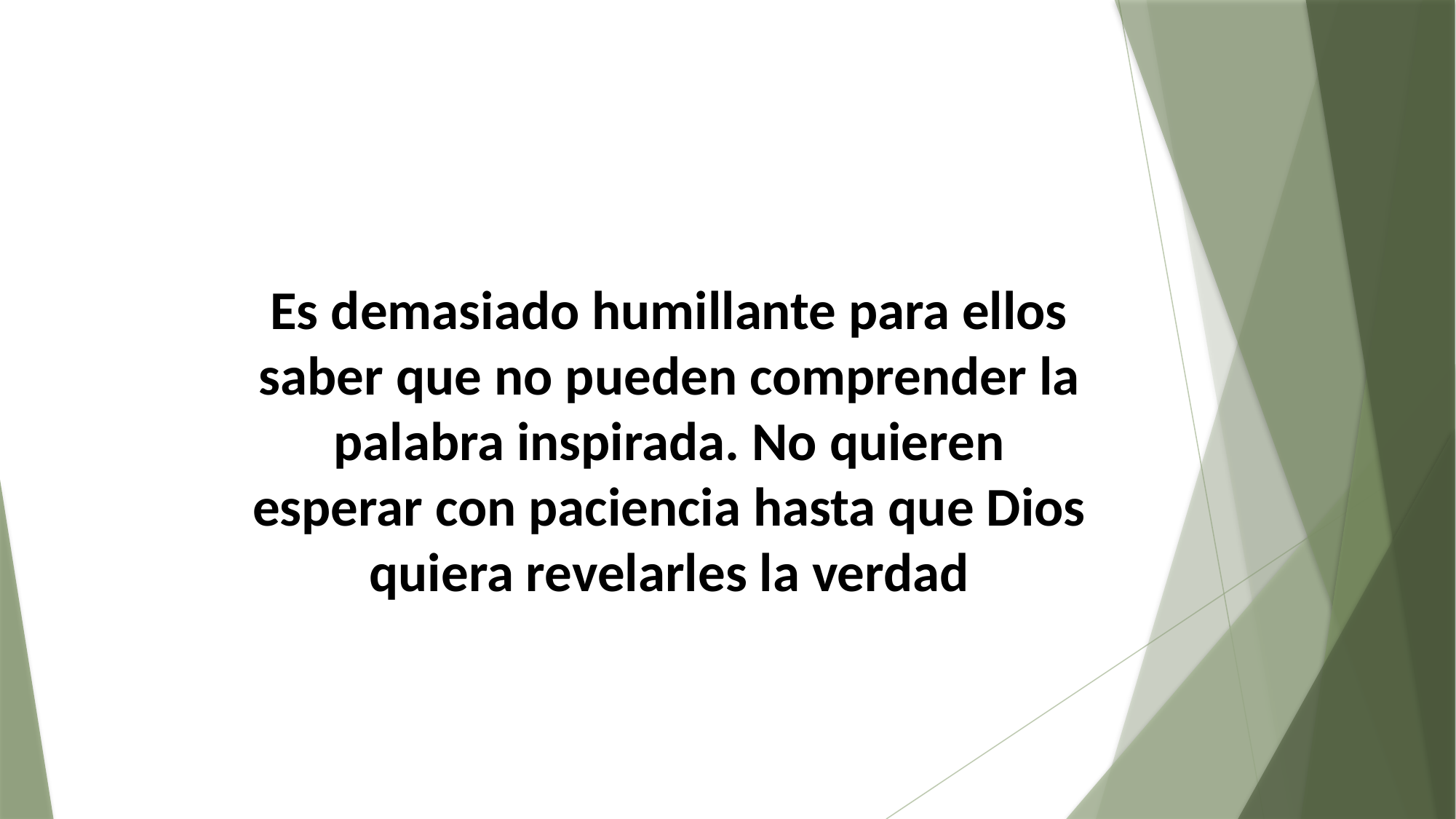

Es demasiado humillante para ellos saber que no pueden comprender la palabra inspirada. No quieren esperar con paciencia hasta que Dios quiera revelarles la verdad